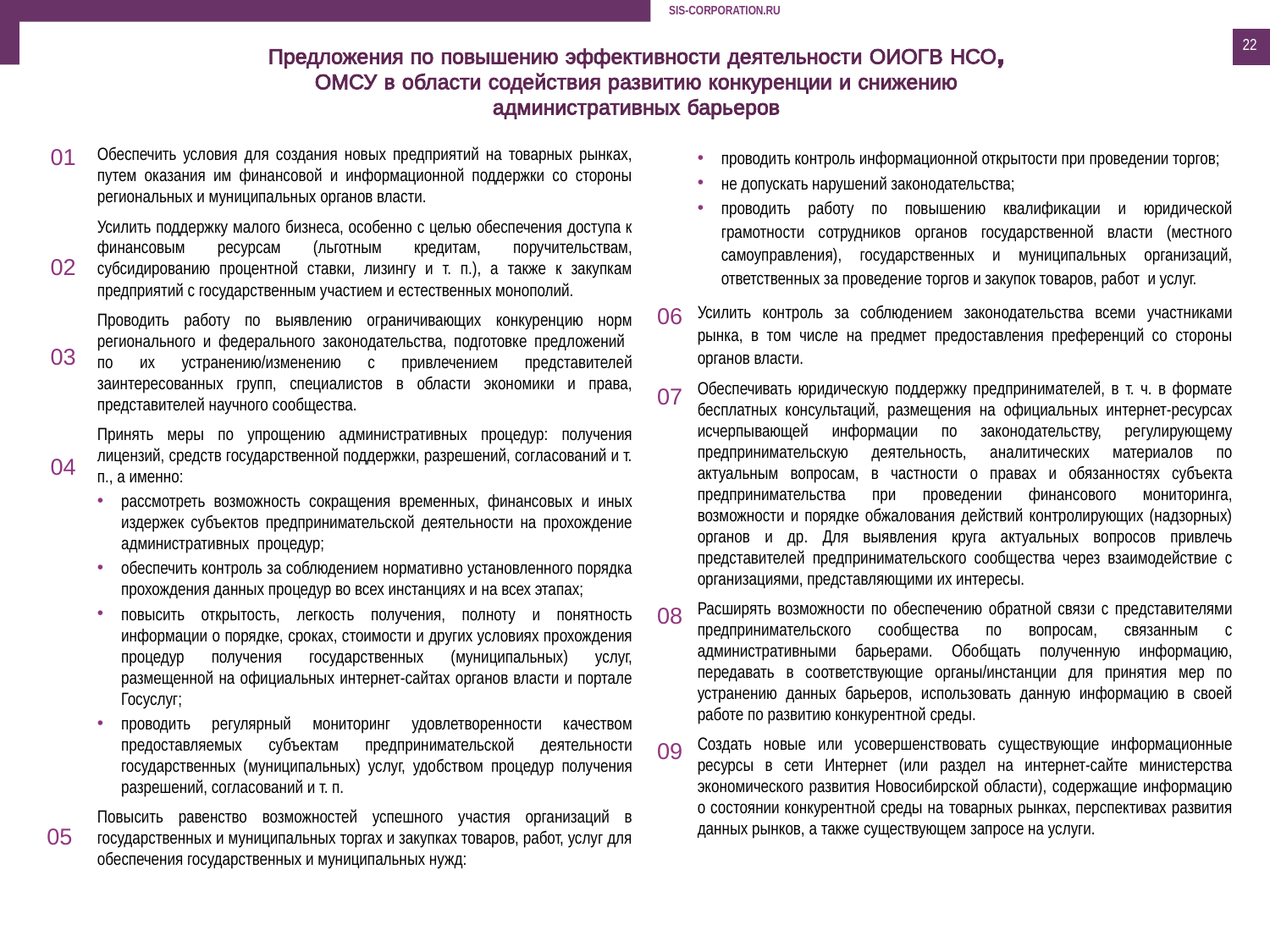

22
Предложения по повышению эффективности деятельности ОИОГВ НСО,
ОМСУ в области содействия развитию конкуренции и снижению
административных барьеров

01
Обеспечить условия для создания новых предприятий на товарных рынках, путем оказания им финансовой и информационной поддержки со стороны региональных и муниципальных органов власти.
Усилить поддержку малого бизнеса, особенно с целью обеспечения доступа к финансовым ресурсам (льготным кредитам, поручительствам, субсидированию процентной ставки, лизингу и т. п.), а также к закупкам предприятий с государственным участием и естественных монополий.
Проводить работу по выявлению ограничивающих конкуренцию норм регионального и федерального законодательства, подготовке предложений
по их устранению/изменению с привлечением представителей заинтересованных групп, специалистов в области экономики и права, представителей научного сообщества.
Принять меры по упрощению административных процедур: получения лицензий, средств государственной поддержки, разрешений, согласований и т. п., а именно:
рассмотреть возможность сокращения временных, финансовых и иных издержек субъектов предпринимательской деятельности на прохождение административных  процедур;
обеспечить контроль за соблюдением нормативно установленного порядка прохождения данных процедур во всех инстанциях и на всех этапах;
повысить открытость, легкость получения, полноту и понятность информации о порядке, сроках, стоимости и других условиях прохождения процедур получения государственных (муниципальных) услуг, размещенной на официальных интернет-сайтах органов власти и портале Госуслуг;
проводить регулярный мониторинг удовлетворенности качеством предоставляемых субъектам предпринимательской деятельности государственных (муниципальных) услуг, удобством процедур получения разрешений, согласований и т. п.
Повысить равенство возможностей успешного участия организаций в государственных и муниципальных торгах и закупках товаров, работ, услуг для обеспечения государственных и муниципальных нужд:
проводить контроль информационной открытости при проведении торгов;
не допускать нарушений законодательства;
проводить работу по повышению квалификации и юридической грамотности сотрудников органов государственной власти (местного самоуправления), государственных и муниципальных организаций, ответственных за проведение торгов и закупок товаров, работ  и услуг.
Усилить контроль за соблюдением законодательства всеми участниками рынка, в том числе на предмет предоставления преференций со стороны органов власти.
Обеспечивать юридическую поддержку предпринимателей, в т. ч. в формате бесплатных консультаций, размещения на официальных интернет-ресурсах исчерпывающей информации по законодательству, регулирующему предпринимательскую деятельность, аналитических материалов по актуальным вопросам, в частности о правах и обязанностях субъекта предпринимательства при проведении финансового мониторинга, возможности и порядке обжалования действий контролирующих (надзорных) органов и др. Для выявления круга актуальных вопросов привлечь представителей предпринимательского сообщества через взаимодействие с организациями, представляющими их интересы.
Расширять возможности по обеспечению обратной связи с представителями предпринимательского сообщества по вопросам, связанным с административными барьерами. Обобщать полученную информацию, передавать в соответствующие органы/инстанции для принятия мер по устранению данных барьеров, использовать данную информацию в своей работе по развитию конкурентной среды.
Создать новые или усовершенствовать существующие информационные ресурсы в сети Интернет (или раздел на интернет-сайте министерства экономического развития Новосибирской области), содержащие информацию о состоянии конкурентной среды на товарных рынках, перспективах развития данных рынков, а также существующем запросе на услуги.
02
06
03
07
04
08
09
05